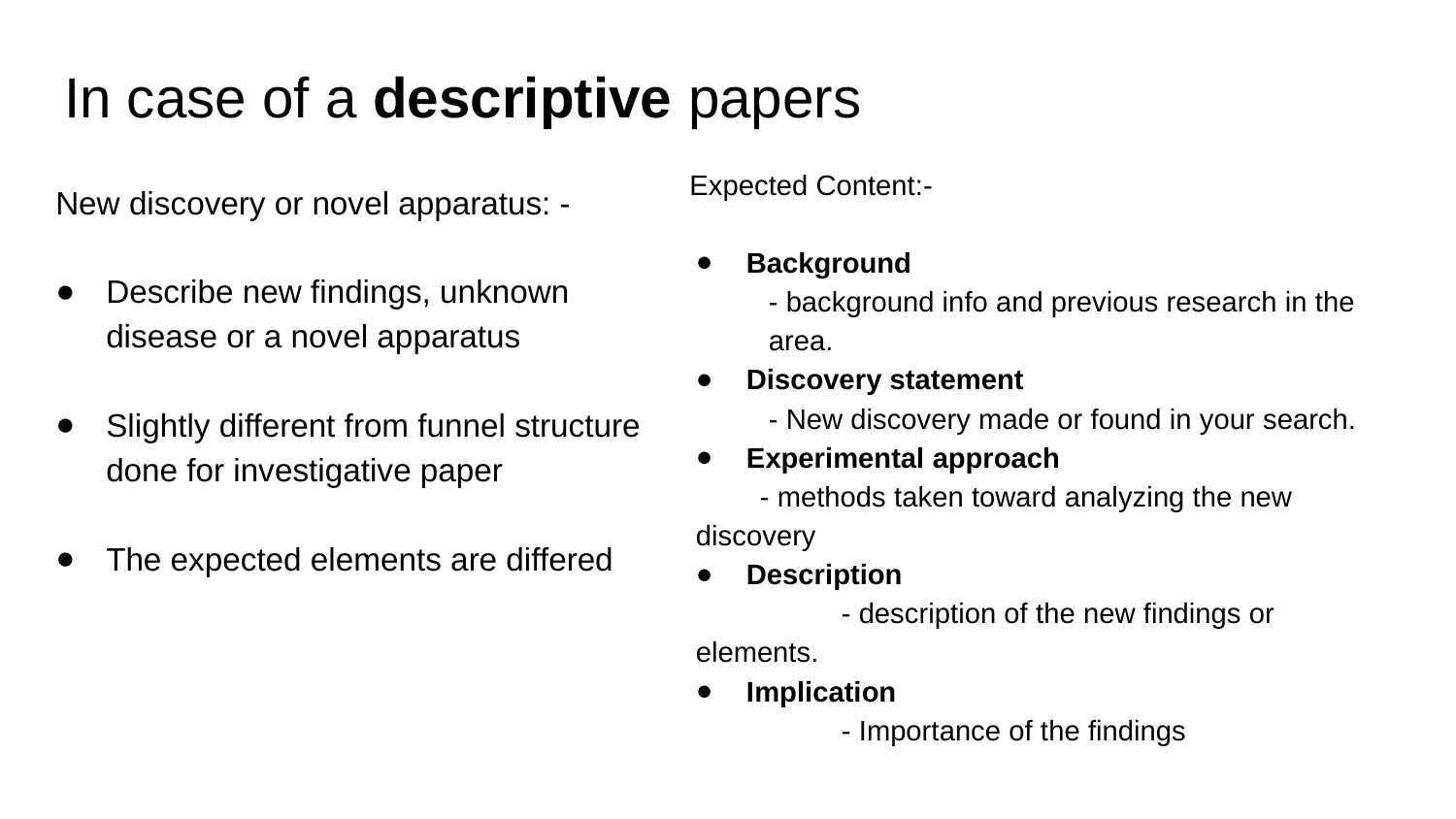

# In case of a descriptive papers

  Expected Content:-

Background
- background info and previous research in the area.
Discovery statement
- New discovery made or found in your search.
Experimental approach
        - methods taken toward analyzing the new discovery
Description
	- description of the new findings or elements.
Implication
         	- Importance of the findings
New discovery or novel apparatus: -

Describe new findings, unknown disease or a novel apparatus

Slightly different from funnel structure done for investigative paper

The expected elements are differed